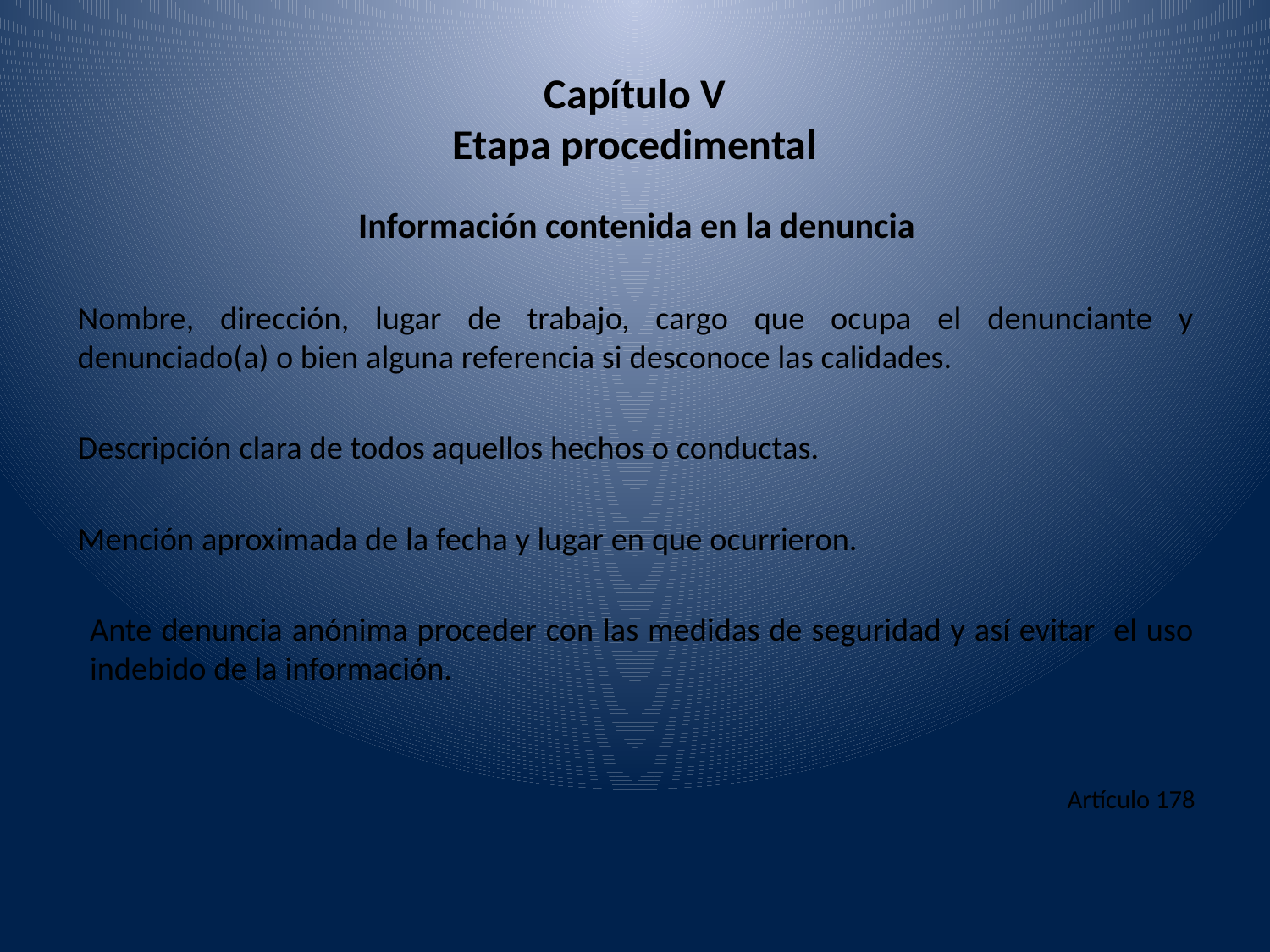

# Capítulo V Etapa procedimental
Información contenida en la denuncia

Nombre, dirección, lugar de trabajo, cargo que ocupa el denunciante y denunciado(a) o bien alguna referencia si desconoce las calidades.

Descripción clara de todos aquellos hechos o conductas.

Mención aproximada de la fecha y lugar en que ocurrieron.

Ante denuncia anónima proceder con las medidas de seguridad y así evitar  el uso indebido de la información.

Artículo 178